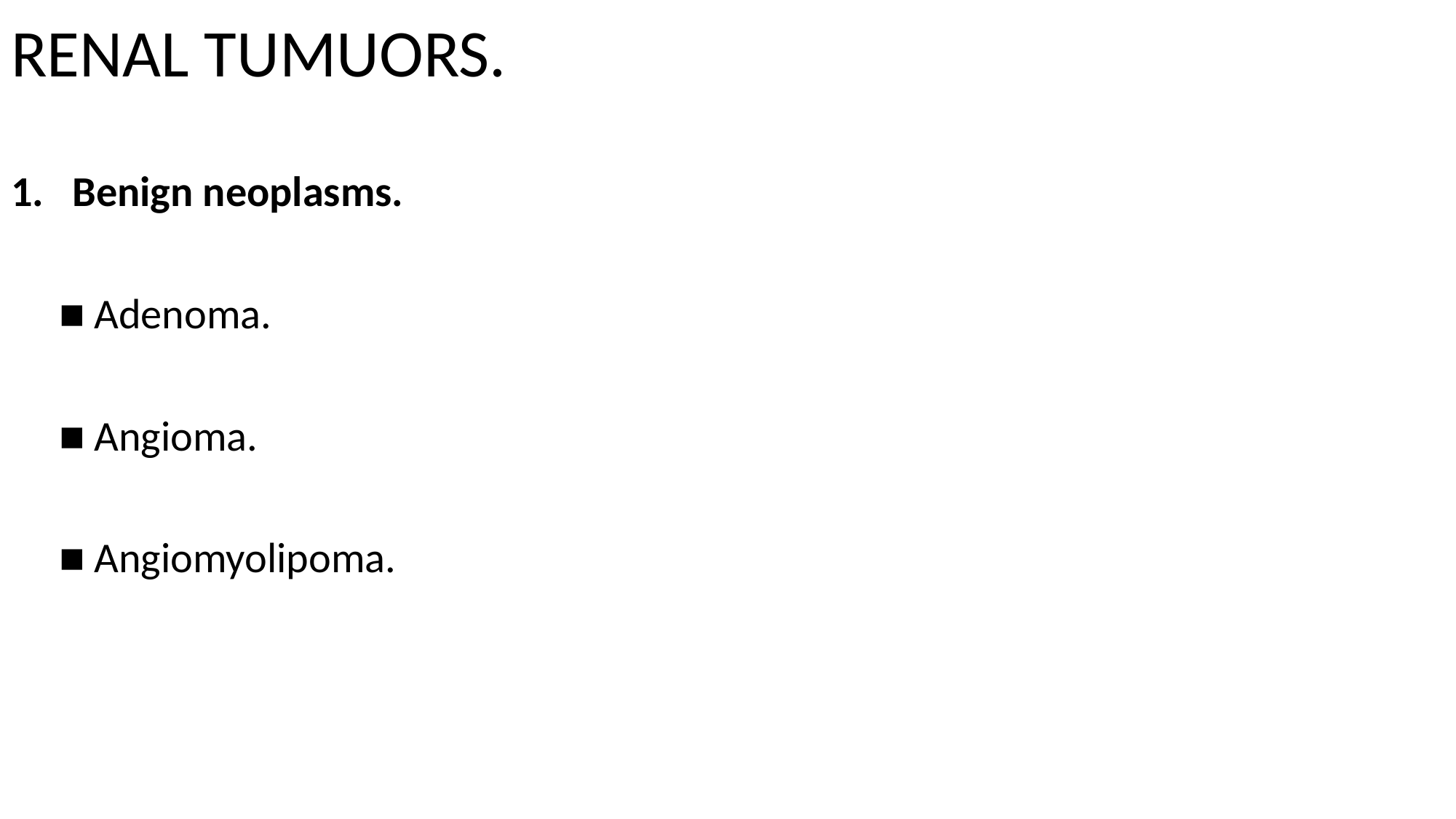

# RENAL TUMUORS.

Benign neoplasms.

     ■ Adenoma.

     ■ Angioma.

     ■ Angiomyolipoma.